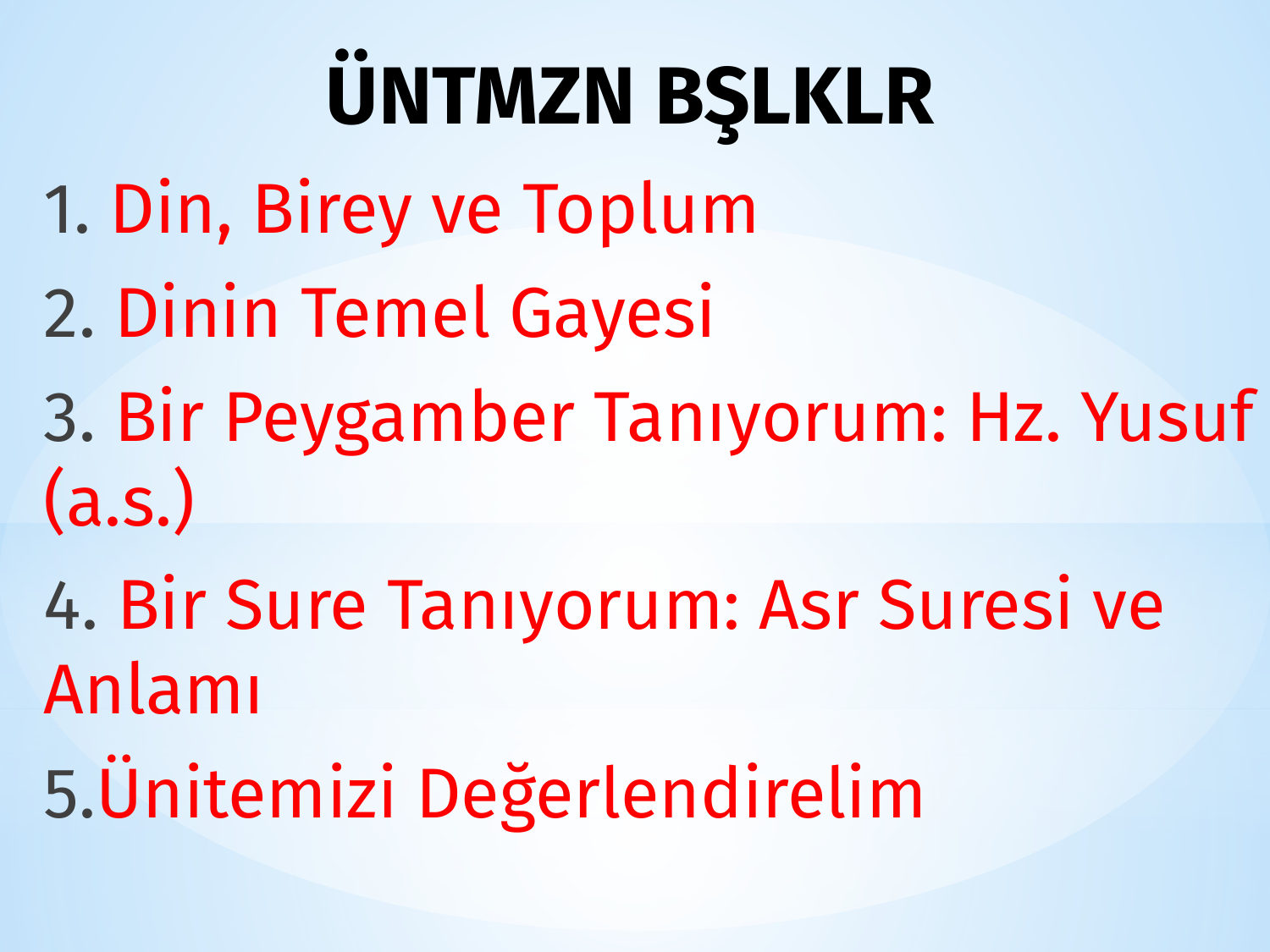

# ÜNTMZN BŞLKLR
1. Din, Birey ve Toplum
2. Dinin Temel Gayesi
3. Bir Peygamber Tanıyorum: Hz. Yusuf (a.s.)
4. Bir Sure Tanıyorum: Asr Suresi ve Anlamı
5.Ünitemizi Değerlendirelim